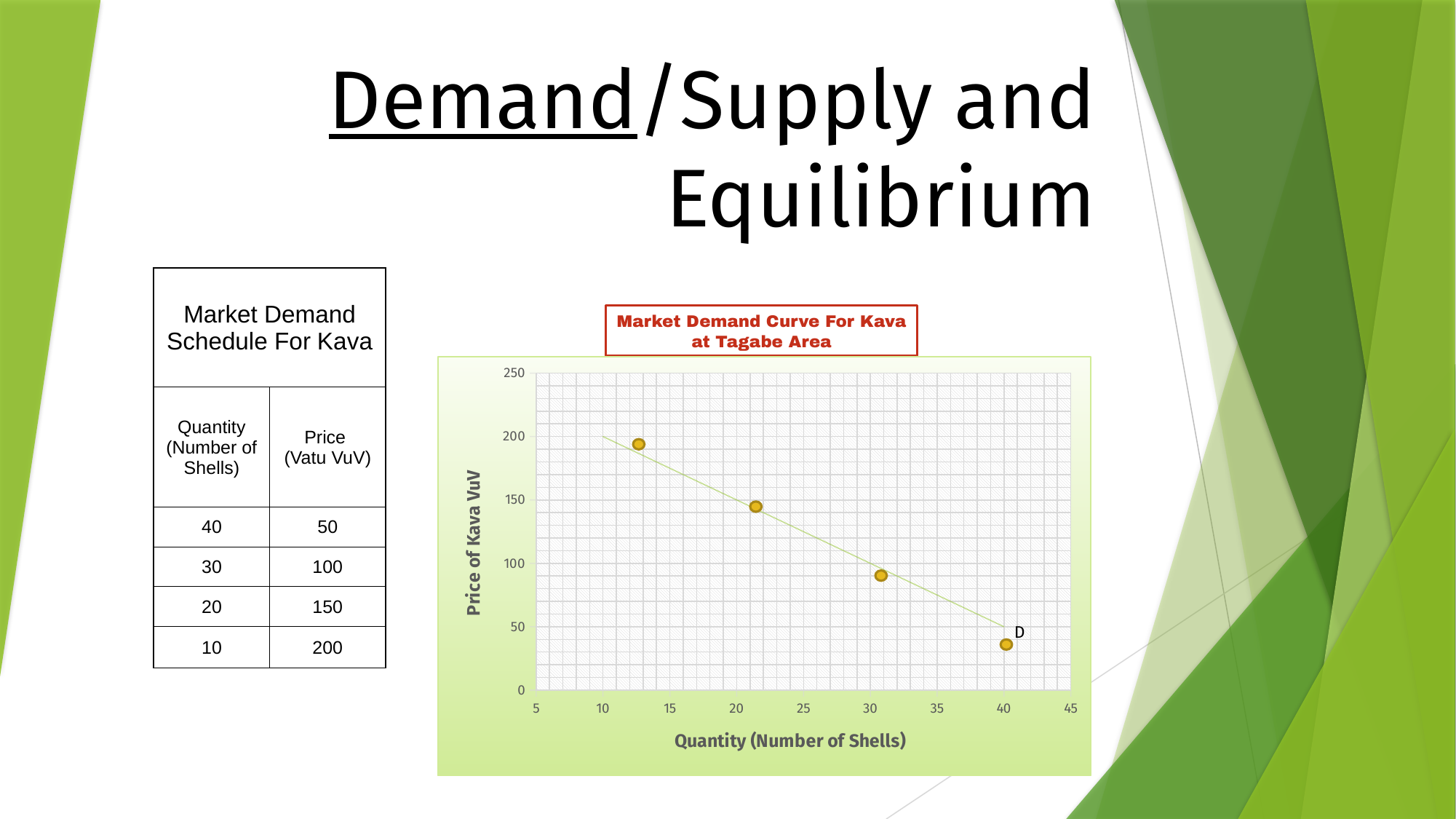

# Demand/Supply and Equilibrium
| Market Demand Schedule For Kava |  |
| --- | --- |
| Quantity (Number of Shells) | Price (Vatu VuV) |
| 40 | 50 |
| 30 | 100 |
| 20 | 150 |
| 10 | 200 |
Market Demand Curve For Kava
at Tagabe Area

### Chart

| Category | Price (Vatu VuV) |
|---|---|